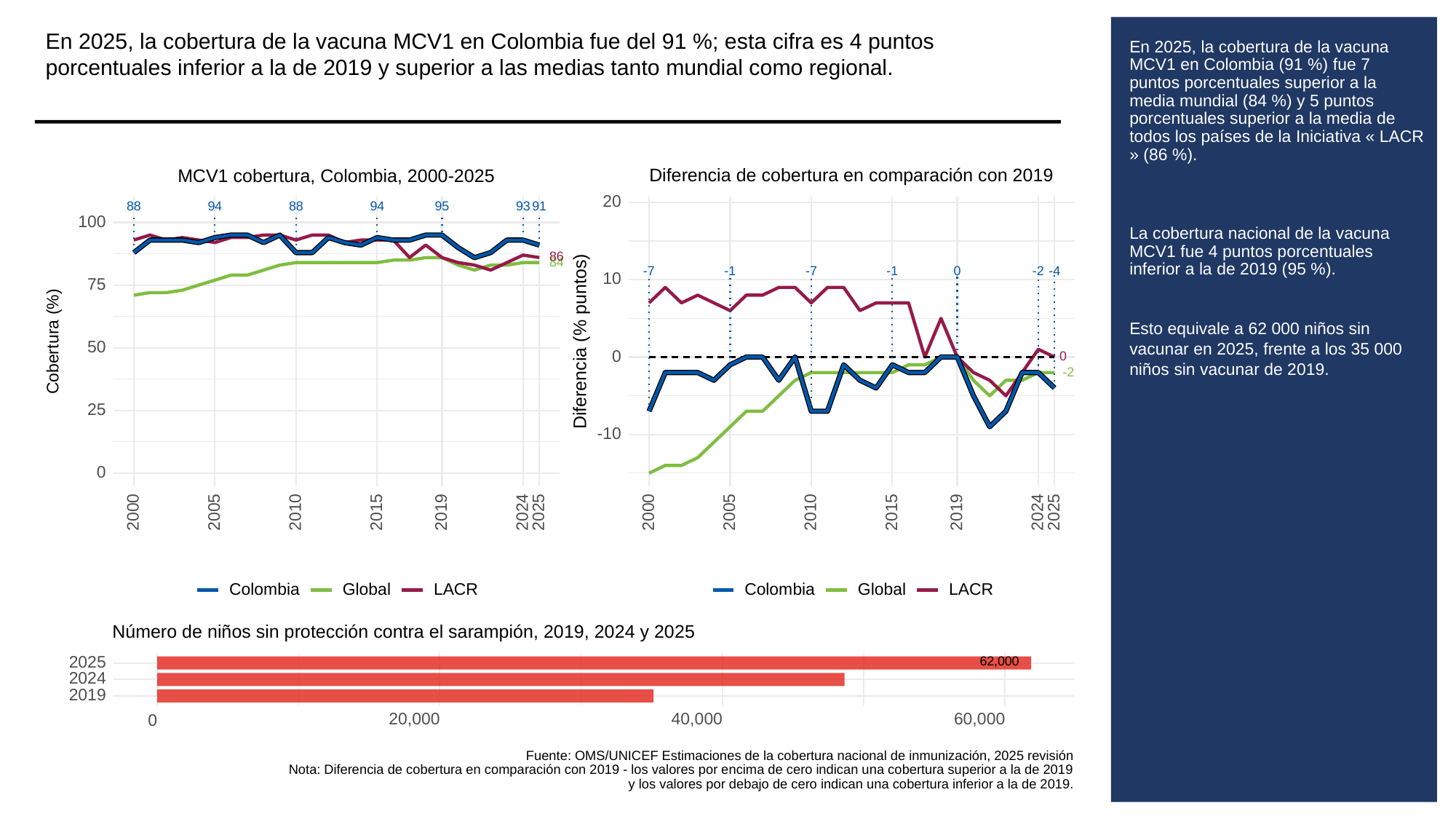

En 2025, la cobertura de la vacuna MCV1 en Colombia fue del 91 %; esta cifra es 4 puntos porcentuales inferior a la de 2019 y superior a las medias tanto mundial como regional.
# En 2025, la cobertura de la vacuna MCV1 en Colombia (91 %) fue 7 puntos porcentuales superior a la media mundial (84 %) y 5 puntos porcentuales superior a la media de todos los países de la Iniciativa « LACR » (86 %).

La cobertura nacional de la vacuna MCV1 fue 4 puntos porcentuales inferior a la de 2019 (95 %).

Esto equivale a 62 000 niños sin vacunar en 2025, frente a los 35 000 niños sin vacunar de 2019.

Diferencia de cobertura en comparación con 2019
MCV1 cobertura, Colombia, 2000-2025
20

93
88
94
88
94
95
91

100

86

84
0
-1
-1
-2
-4
-7
-7
10

75

Diferencia (% puntos)
Cobertura (%)
50

0
0

-2

25

-10

0

2000
2005
2010
2015
2019
2024
2025
2000
2005
2010
2015
2019
2024
2025
Colombia
Global
LACR
Colombia
Global
LACR

Número de niños sin protección contra el sarampión, 2019, 2024 y 2025

62,000
2025

2024

2019

20,000
40,000
60,000
0
Fuente: OMS/UNICEF Estimaciones de la cobertura nacional de inmunización, 2025 revisión
Nota: Diferencia de cobertura en comparación con 2019 - los valores por encima de cero indican una cobertura superior a la de 2019
y los valores por debajo de cero indican una cobertura inferior a la de 2019.